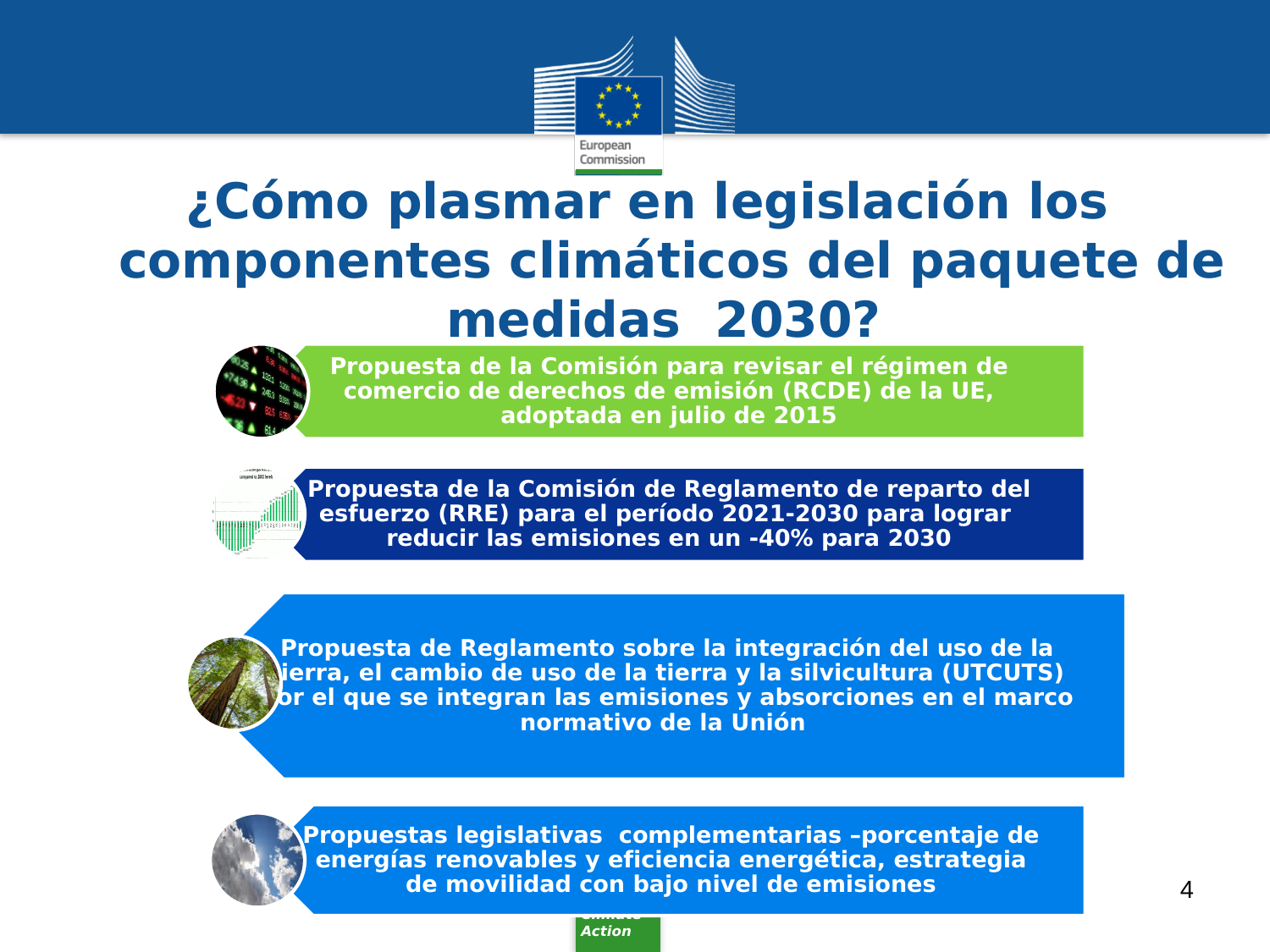

# ¿Cómo plasmar en legislación los componentes climáticos del paquete de medidas  2030?
Propuesta de la Comisión para revisar el régimen de comercio de derechos de emisión (RCDE) de la UE, adoptada en julio de 2015
Propuesta de la Comisión de Reglamento de reparto del esfuerzo (RRE) para el período 2021-2030 para lograr  reducir las emisiones en un -40% para 2030
Propuesta de Reglamento sobre la integración del uso de la tierra, el cambio de uso de la tierra y la silvicultura (UTCUTS) por el que se integran las emisiones y absorciones en el marco normativo de la Unión
Propuestas legislativas  complementarias –porcentaje de energías renovables y eficiencia energética, estrategia de movilidad con bajo nivel de emisiones
4